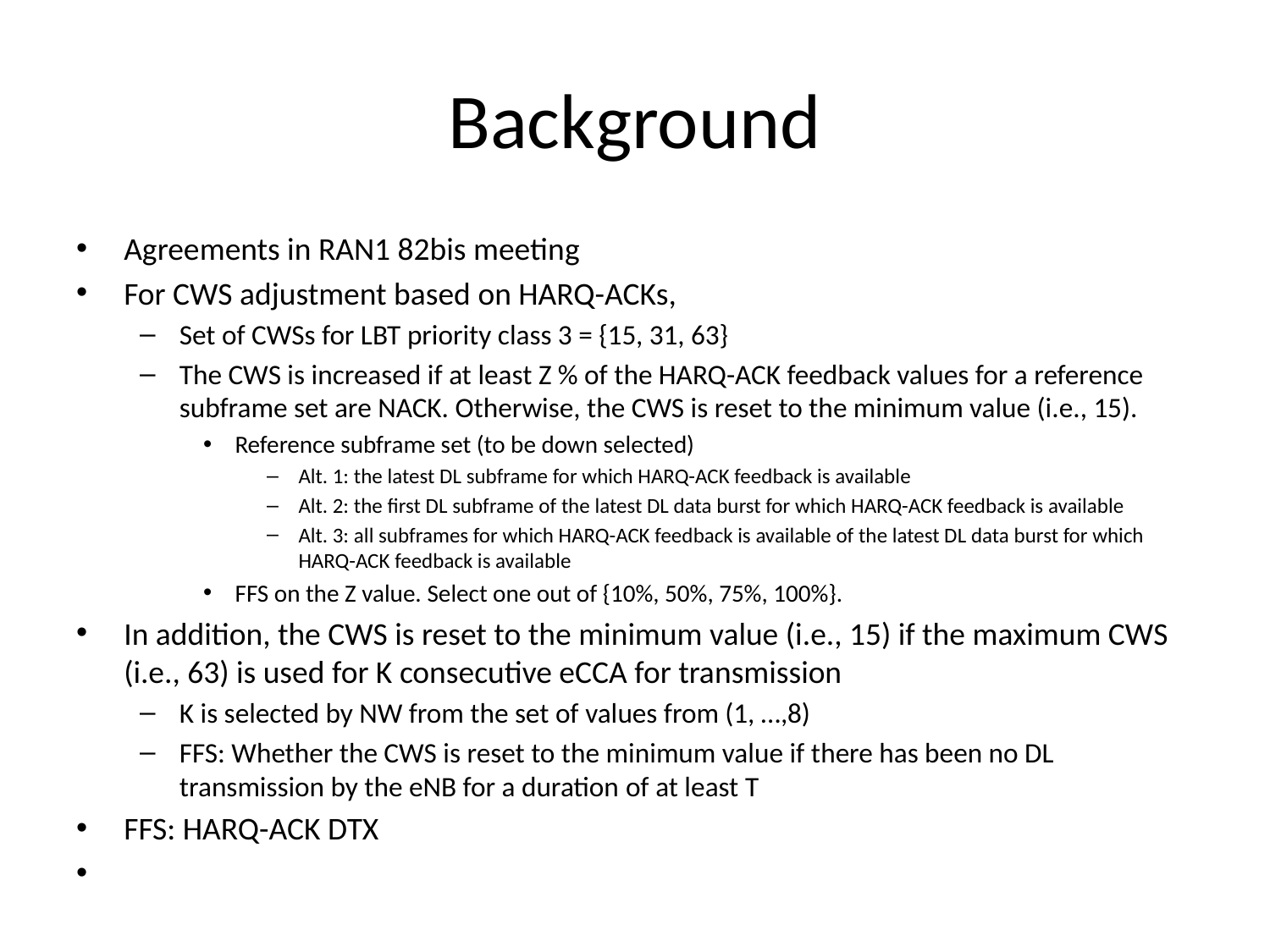

# Background
Agreements in RAN1 82bis meeting
For CWS adjustment based on HARQ-ACKs,
Set of CWSs for LBT priority class 3 = {15, 31, 63}
The CWS is increased if at least Z % of the HARQ-ACK feedback values for a reference subframe set are NACK. Otherwise, the CWS is reset to the minimum value (i.e., 15).
Reference subframe set (to be down selected)
Alt. 1: the latest DL subframe for which HARQ-ACK feedback is available
Alt. 2: the first DL subframe of the latest DL data burst for which HARQ-ACK feedback is available
Alt. 3: all subframes for which HARQ-ACK feedback is available of the latest DL data burst for which HARQ-ACK feedback is available
FFS on the Z value. Select one out of {10%, 50%, 75%, 100%}.
In addition, the CWS is reset to the minimum value (i.e., 15) if the maximum CWS (i.e., 63) is used for K consecutive eCCA for transmission
K is selected by NW from the set of values from (1, …,8)
FFS: Whether the CWS is reset to the minimum value if there has been no DL transmission by the eNB for a duration of at least T
FFS: HARQ-ACK DTX